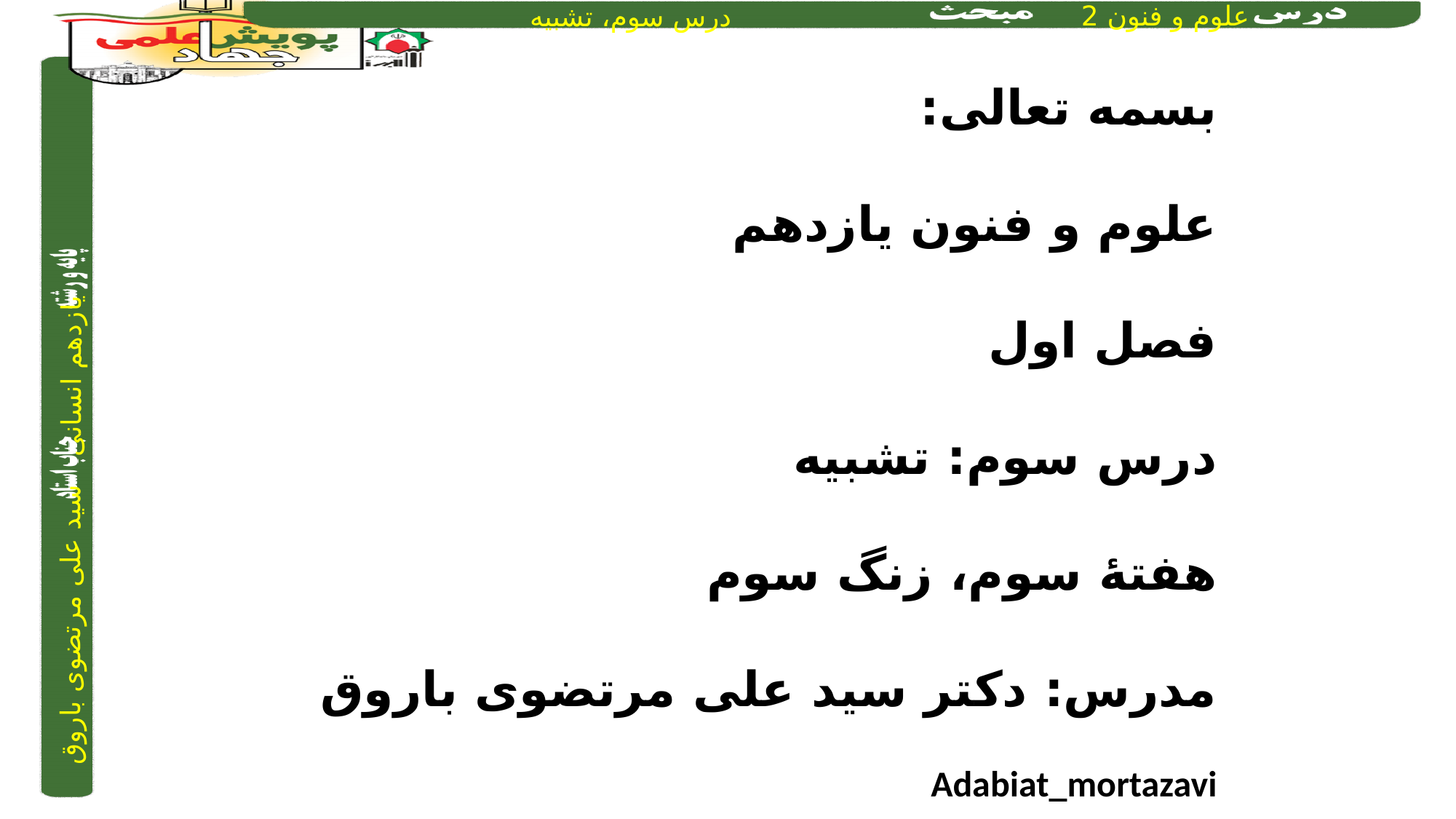

بسمه تعالی:
علوم و فنون یازدهم
فصل اول
درس سوم: تشبیه
هفتۀ سوم، زنگ سوم
مدرس: دکتر سید علی مرتضوی باروق
Adabiat_mortazavi